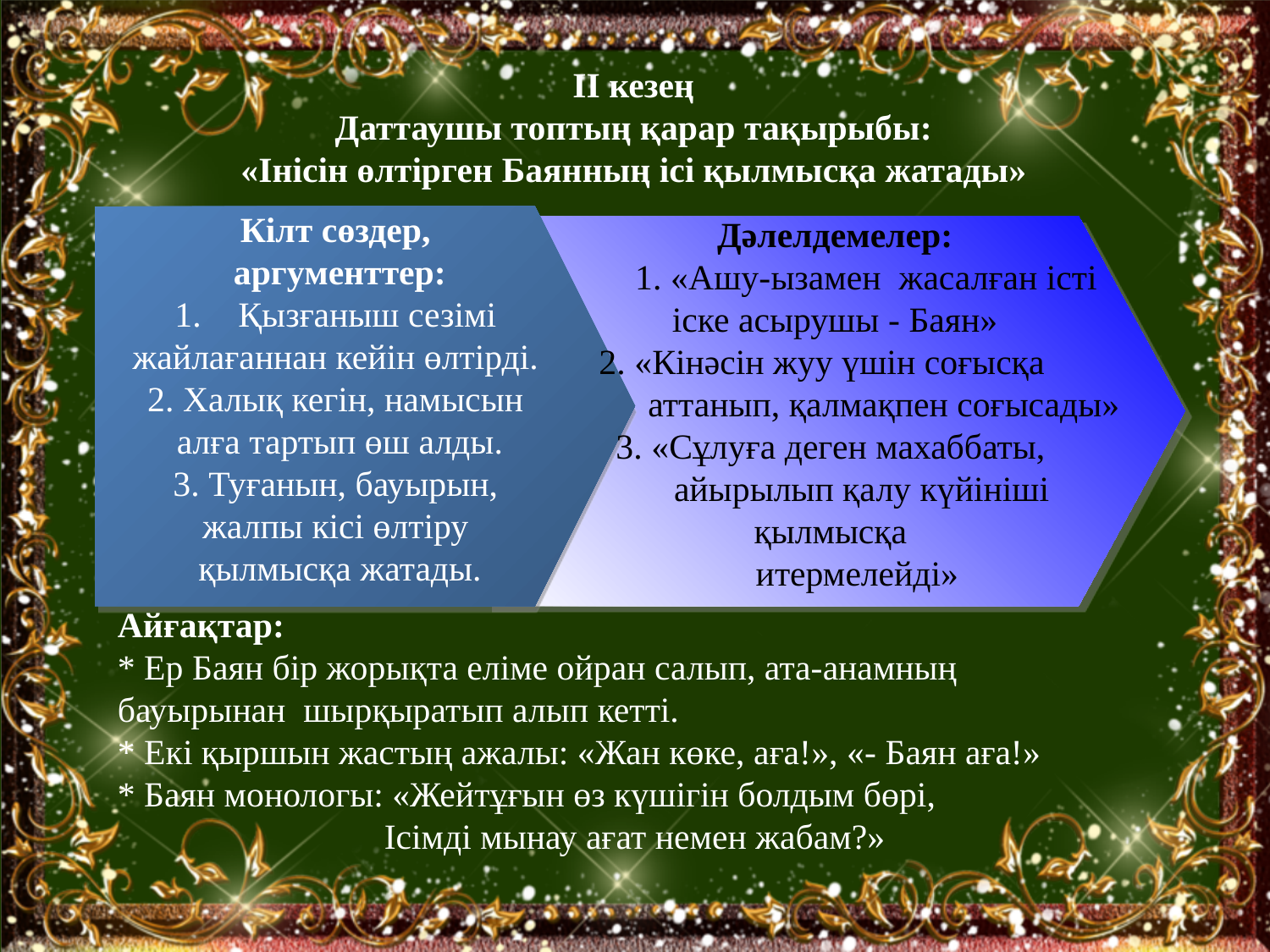

ІІ кезең
Даттаушы топтың қарар тақырыбы:
«Інісін өлтірген Баянның ісі қылмысқа жатады»

Кілт сөздер,
аргументтер:
Қызғаныш сезімі
жайлағаннан кейін өлтірді.
2. Халық кегін, намысын
алға тартып өш алды.
3. Туғанын, бауырын,
жалпы кісі өлтіру
қылмысқа жатады.

Дәлелдемелер:
       1. «Ашу-ызамен  жасалған істі іске асырушы - Баян»
     2. «Кінәсін жуу үшін соғысқа
           аттанып, қалмақпен соғысады»
3. «Сұлуға деген махаббаты,
      айырылып қалу күйініші қылмысқа
     итермелейді»

Айғақтар:
* Ер Баян бір жорықта еліме ойран салып, ата-анамның бауырынан  шырқыратып алып кетті.
* Екі қыршын жастың ажалы: «Жан көке, аға!», «- Баян аға!»
* Баян монологы: «Жейтұғын өз күшігін болдым бөрі,
                              Ісімді мынау ағат немен жабам?»